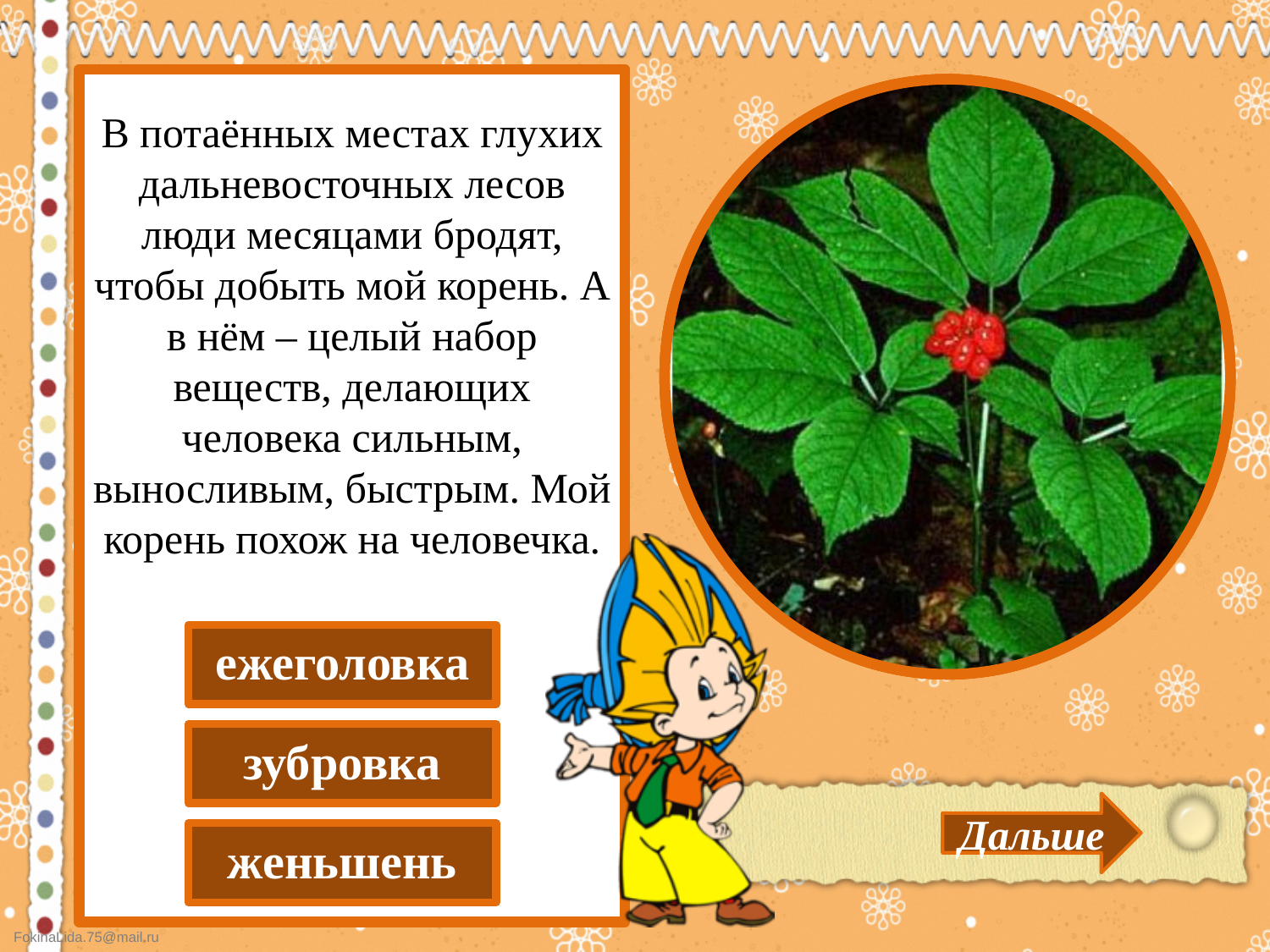

В потаённых местах глухих дальневосточных лесов люди месяцами бродят, чтобы добыть мой корень. А в нём – целый набор веществ, делающих человека сильным, выносливым, быстрым. Мой корень похож на человечка.
ежеголовка
зубровка
Дальше
женьшень